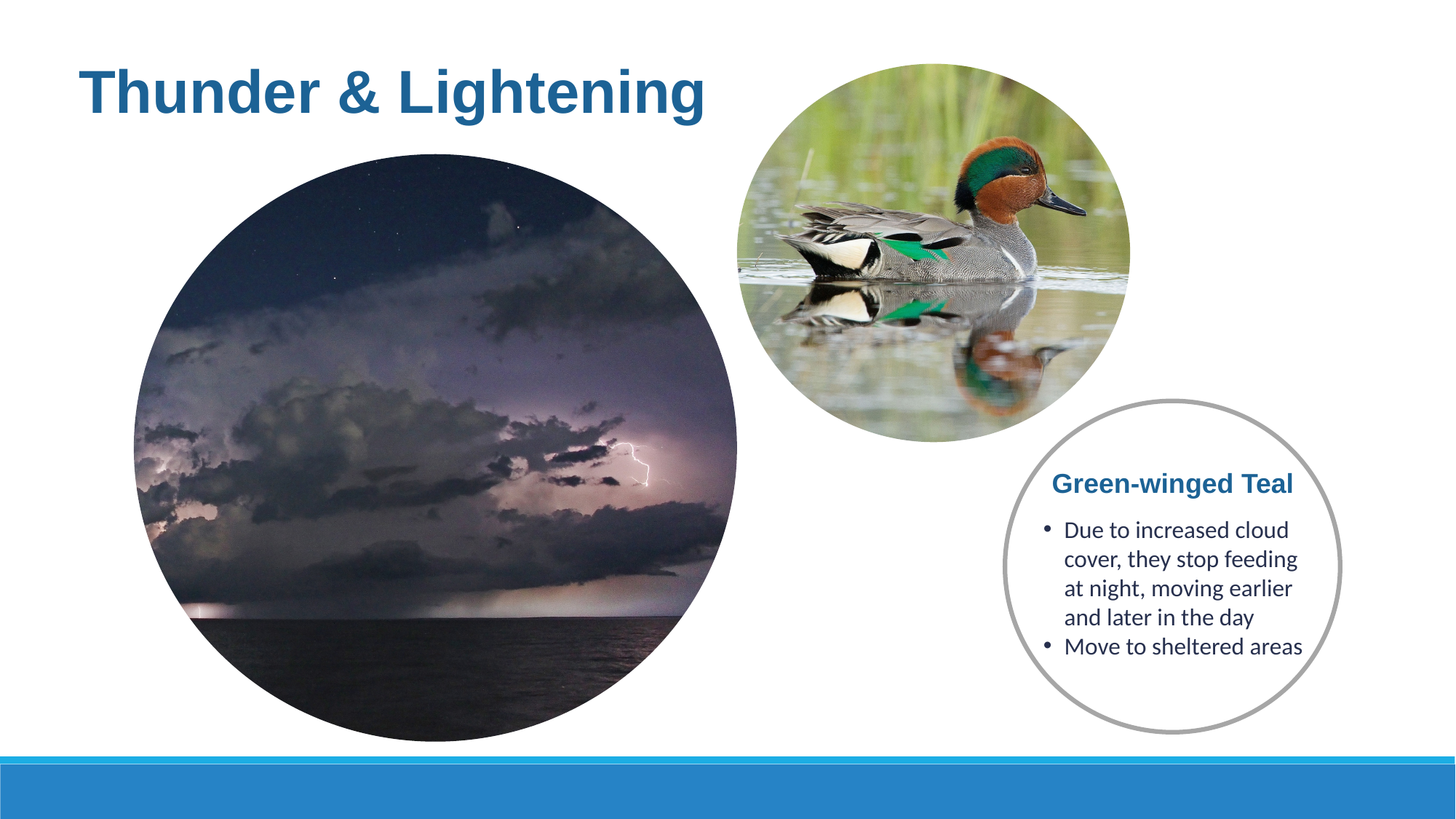

Thunder & Lightening

Green-winged Teal
Due to increased cloud cover, they stop feeding at night, moving earlier and later in the day
Move to sheltered areas